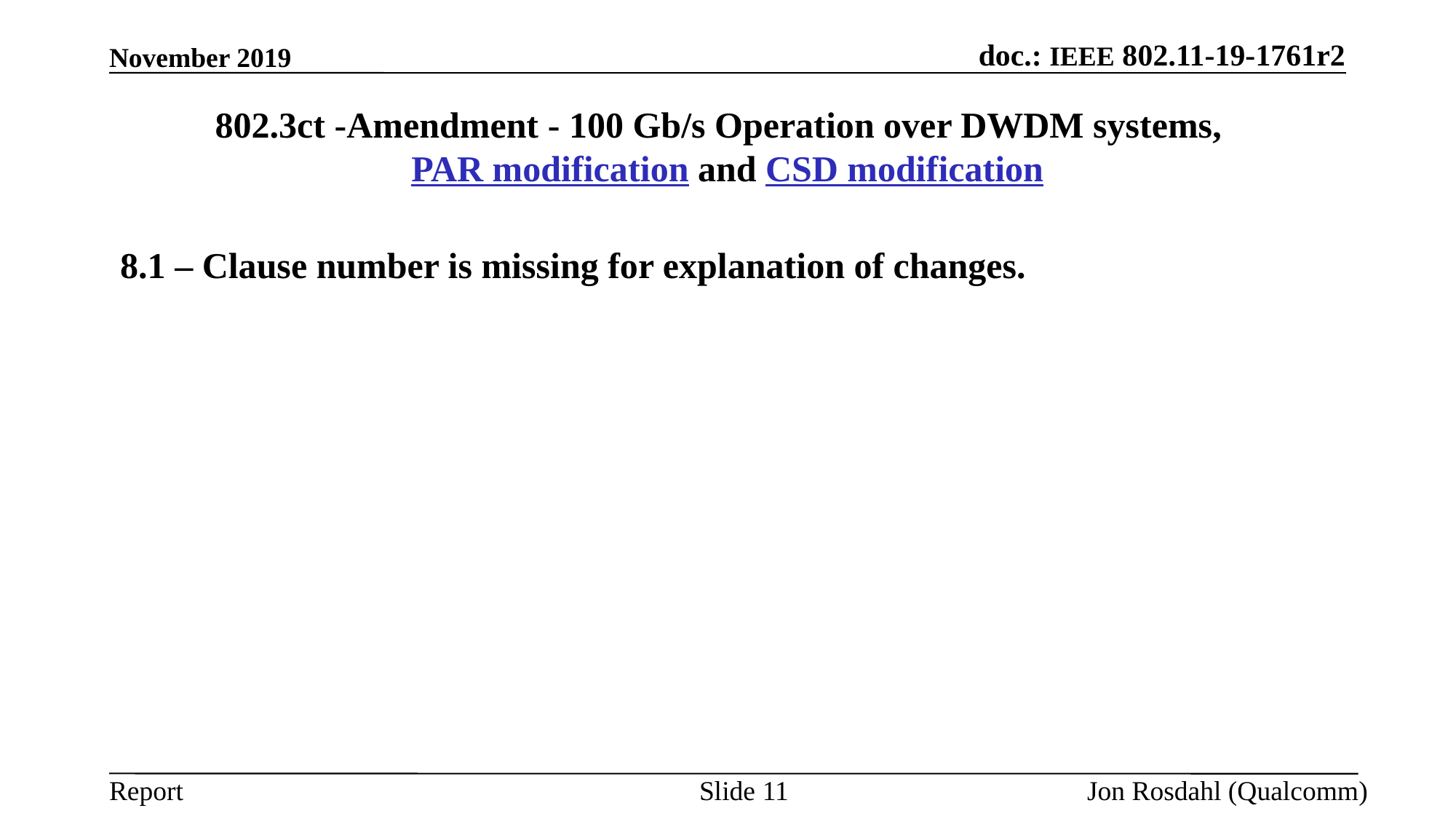

November 2019
# 802.3ct -Amendment - 100 Gb/s Operation over DWDM systems,  PAR modification and CSD modification
8.1 – Clause number is missing for explanation of changes.
Slide 11
Jon Rosdahl (Qualcomm)